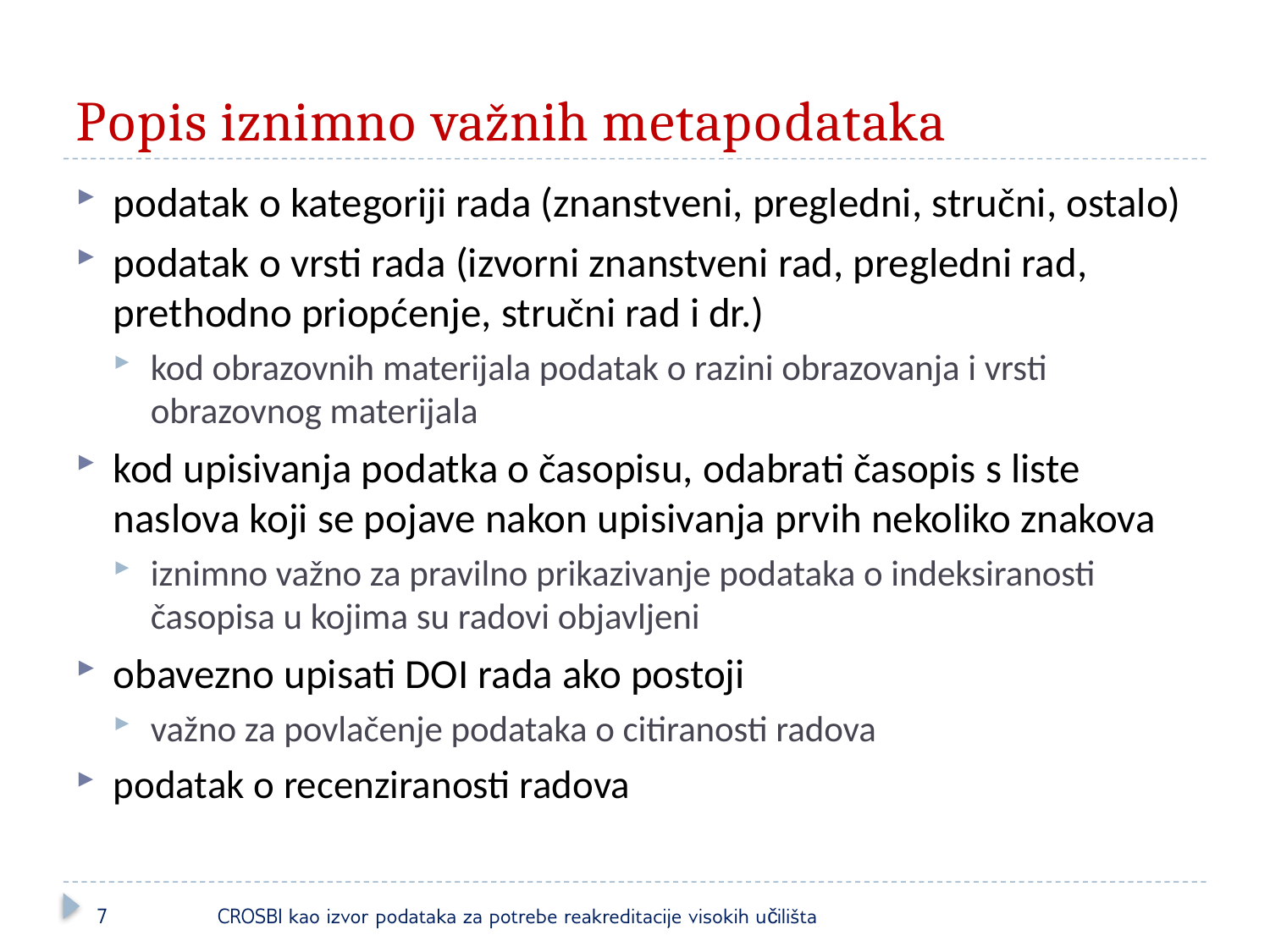

# Popis iznimno važnih metapodataka
podatak o kategoriji rada (znanstveni, pregledni, stručni, ostalo)
podatak o vrsti rada (izvorni znanstveni rad, pregledni rad, prethodno priopćenje, stručni rad i dr.)
kod obrazovnih materijala podatak o razini obrazovanja i vrsti obrazovnog materijala
kod upisivanja podatka o časopisu, odabrati časopis s liste naslova koji se pojave nakon upisivanja prvih nekoliko znakova
iznimno važno za pravilno prikazivanje podataka o indeksiranosti časopisa u kojima su radovi objavljeni
obavezno upisati DOI rada ako postoji
važno za povlačenje podataka o citiranosti radova
podatak o recenziranosti radova

7
CROSBI kao izvor podataka za potrebe reakreditacije visokih učilišta